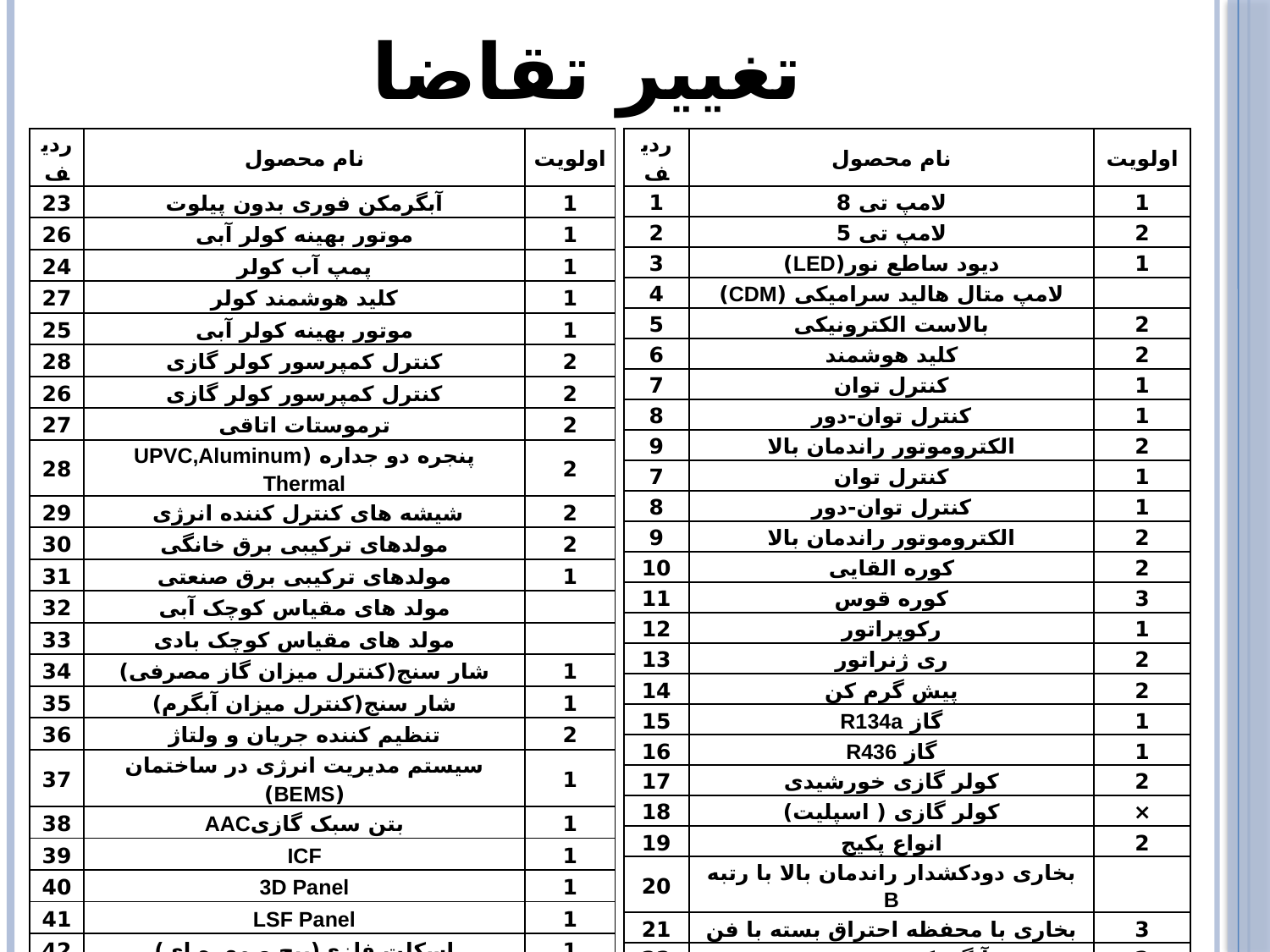

# تغییر تقاضا
| ردیف | نام محصول | اولویت |
| --- | --- | --- |
| 23 | آبگرمکن فوری بدون پیلوت | 1 |
| 26 | موتور بهینه کولر آبی | 1 |
| 24 | پمپ آب کولر | 1 |
| 27 | کلید هوشمند کولر | 1 |
| 25 | موتور بهینه کولر آبی | 1 |
| 28 | کنترل کمپرسور کولر گازی | 2 |
| 26 | کنترل کمپرسور کولر گازی | 2 |
| 27 | ترموستات اتاقی | 2 |
| 28 | پنجره دو جداره (UPVC,Aluminum Thermal | 2 |
| 29 | شیشه های کنترل کننده انرژی | 2 |
| 30 | مولدهای ترکیبی برق خانگی | 2 |
| 31 | مولدهای ترکیبی برق صنعتی | 1 |
| 32 | مولد های مقیاس کوچک آبی |  |
| 33 | مولد های مقیاس کوچک بادی |  |
| 34 | شار سنج(کنترل میزان گاز مصرفی) | 1 |
| 35 | شار سنج(کنترل میزان آبگرم) | 1 |
| 36 | تنظیم کننده جریان و ولتاژ | 2 |
| 37 | سیستم مدیریت انرژی در ساختمان (BEMS) | 1 |
| 38 | بتن سبک گازیAAC | 1 |
| 39 | ICF | 1 |
| 40 | 3D Panel | 1 |
| 41 | LSF Panel | 1 |
| 42 | اسکلت فلزی(پیچ و مهره ای) | 1 |
| 43 | قطعات بتنی | 2 |
| ردیف | نام محصول | اولویت |
| --- | --- | --- |
| 1 | لامپ تی 8 | 1 |
| 2 | لامپ تی 5 | 2 |
| 3 | ديود ساطع نور(LED) | 1 |
| 4 | لامپ متال هالید سرامیکی (CDM) |  |
| 5 | بالاست الکترونیکی | 2 |
| 6 | کلید هوشمند | 2 |
| 7 | کنترل توان | 1 |
| 8 | کنترل توان-دور | 1 |
| 9 | الکتروموتور راندمان بالا | 2 |
| 7 | کنترل توان | 1 |
| 8 | کنترل توان-دور | 1 |
| 9 | الکتروموتور راندمان بالا | 2 |
| 10 | کوره القایی | 2 |
| 11 | کوره قوس | 3 |
| 12 | رکوپراتور | 1 |
| 13 | ری ژنراتور | 2 |
| 14 | پیش گرم کن | 2 |
| 15 | گاز R134a | 1 |
| 16 | گاز R436 | 1 |
| 17 | کولر گازی خورشیدی | 2 |
| 18 | کولر گازی ( اسپلیت) | × |
| 19 | انواع پکیج | 2 |
| 20 | بخاری دودکشدار راندمان بالا با رتبه B |  |
| 21 | بخاری با محفظه احتراق بسته با فن | 3 |
| 22 | آبگرمکن خورشیدی | 2 |